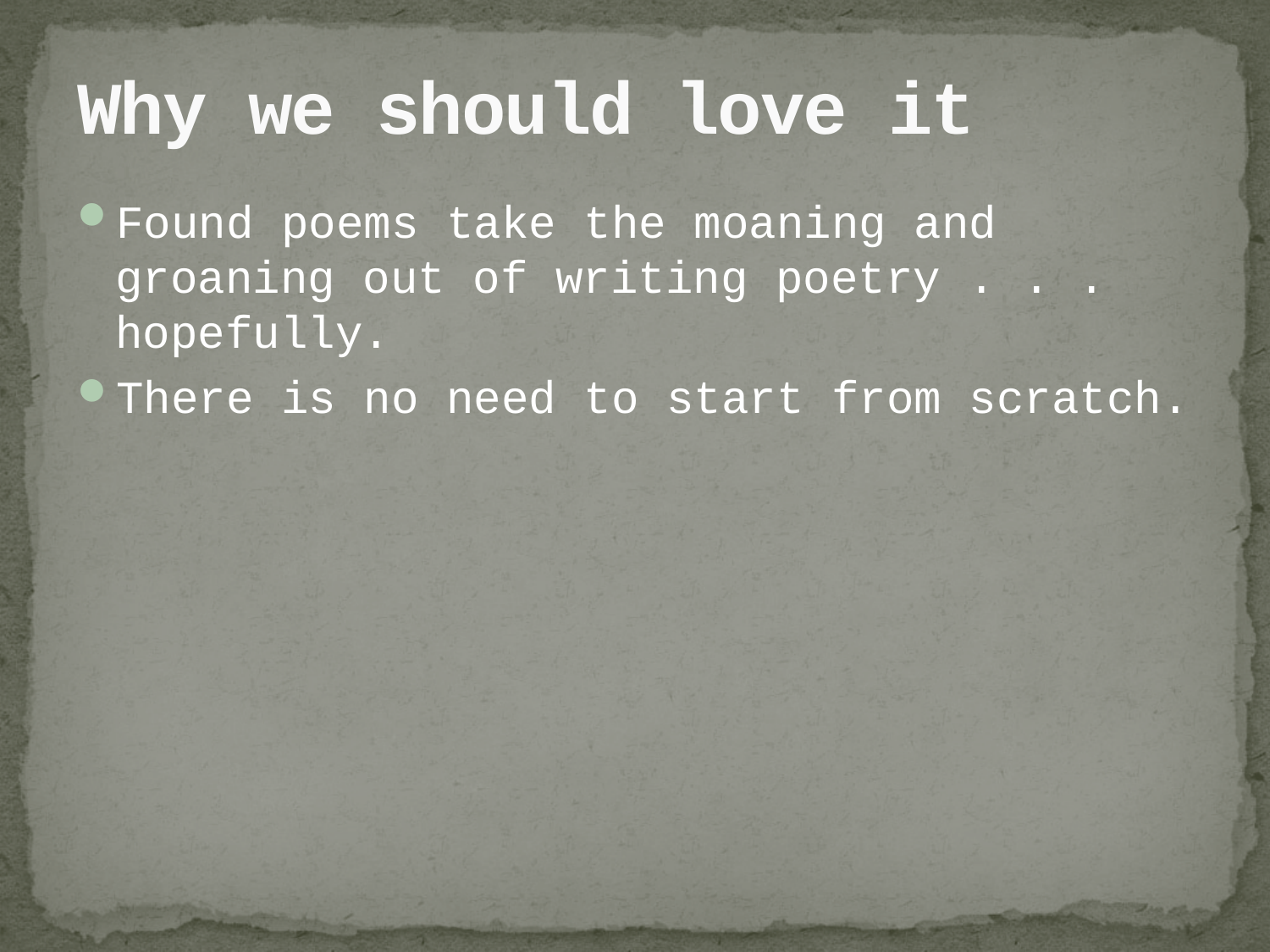

# Why we should love it
Found poems take the moaning and groaning out of writing poetry . . . hopefully.
There is no need to start from scratch.